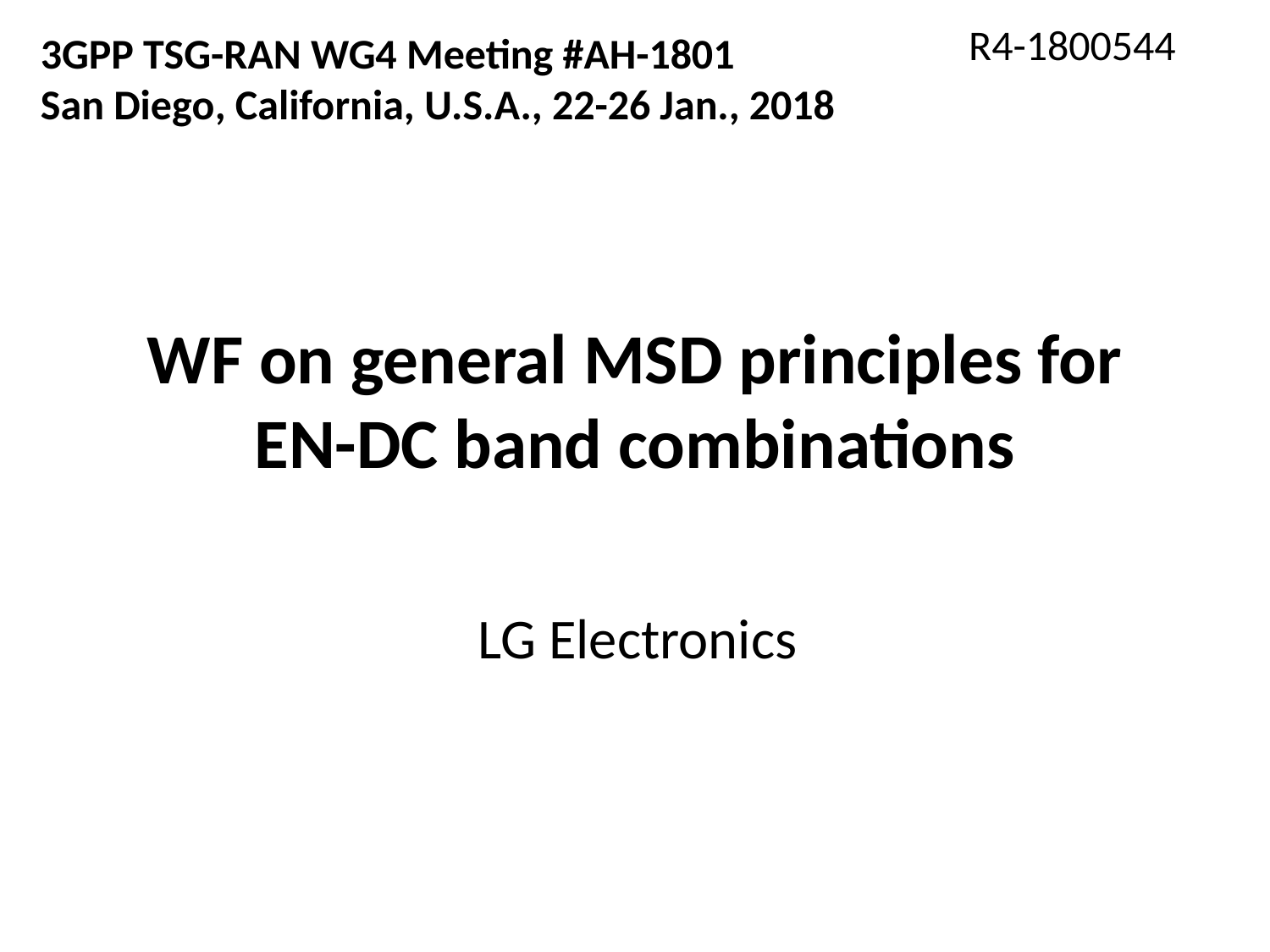

R4-1800544
3GPP TSG-RAN WG4 Meeting #AH-1801
San Diego, California, U.S.A., 22-26 Jan., 2018
# WF on general MSD principles for EN-DC band combinations
LG Electronics